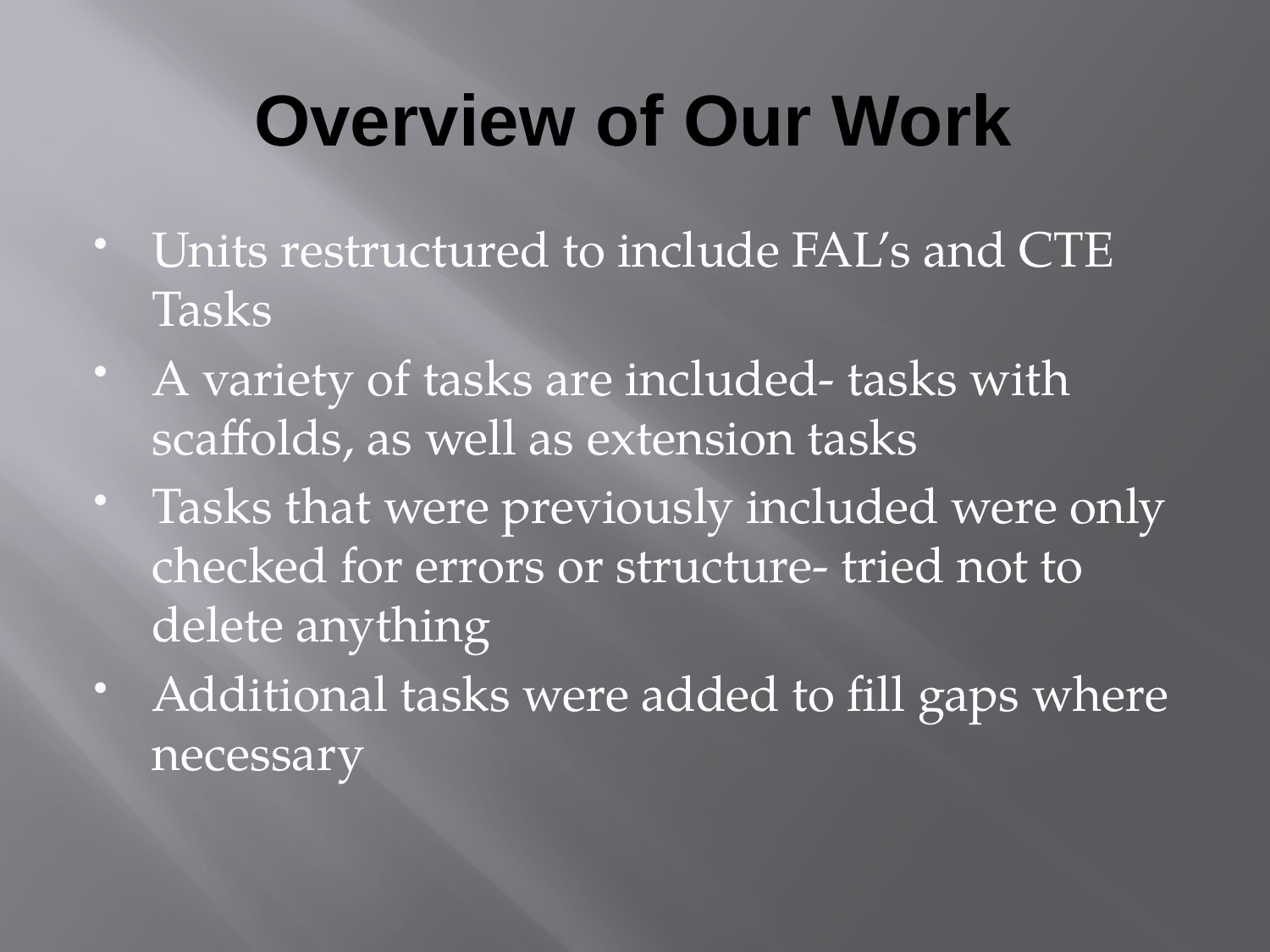

# Overview of Our Work
Units restructured to include FAL’s and CTE Tasks
A variety of tasks are included- tasks with scaffolds, as well as extension tasks
Tasks that were previously included were only checked for errors or structure- tried not to delete anything
Additional tasks were added to fill gaps where necessary